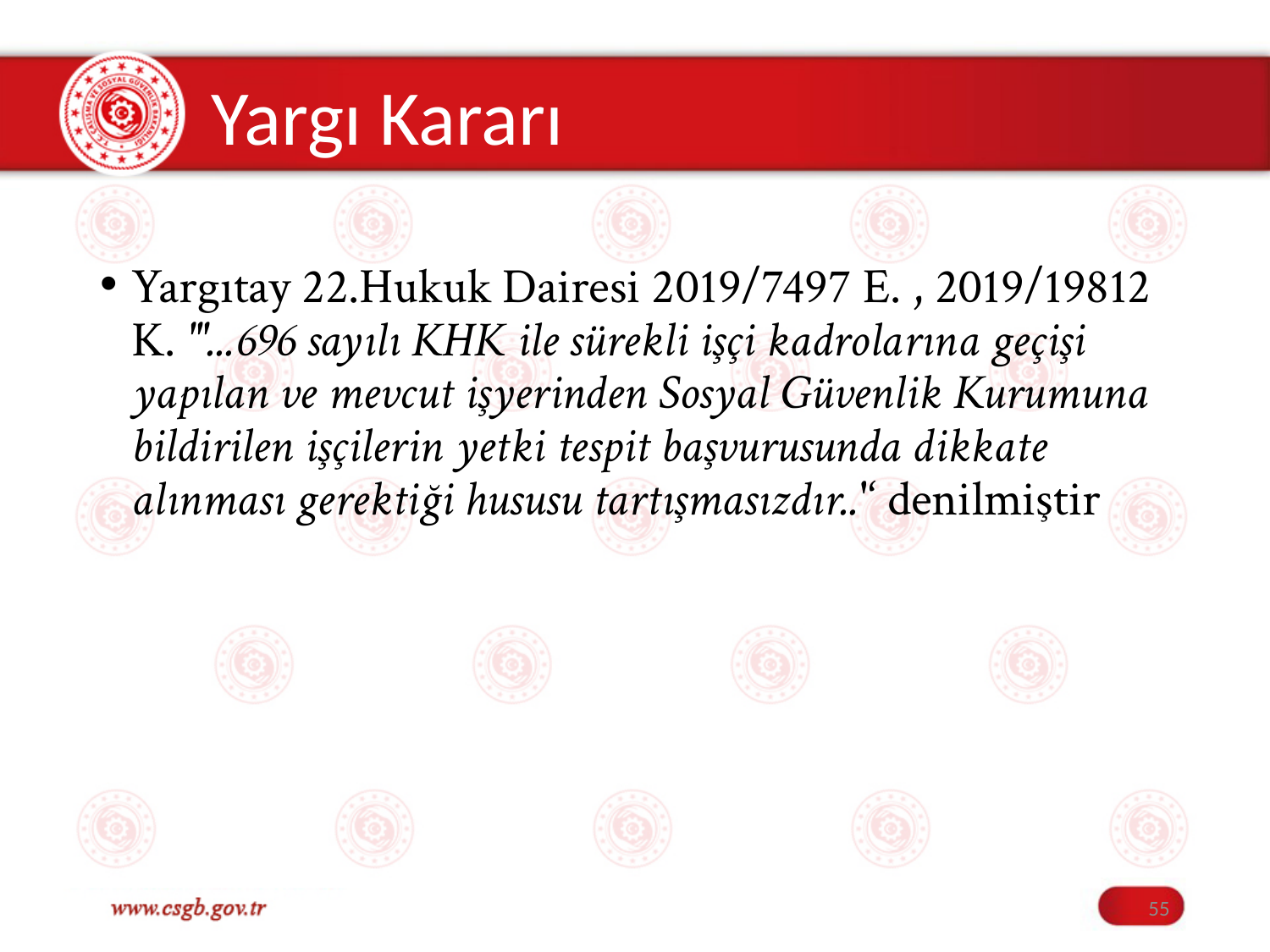

# Yargı Kararı
Yargıtay 22.Hukuk Dairesi 2019/7497 E. , 2019/19812 K. '''...696 sayılı KHK ile sürekli işçi kadrolarına geçişi yapılan ve mevcut işyerinden Sosyal Güvenlik Kurumuna bildirilen işçilerin yetki tespit başvurusunda dikkate alınması gerektiği hususu tartışmasızdır..'‘ denilmiştir
55